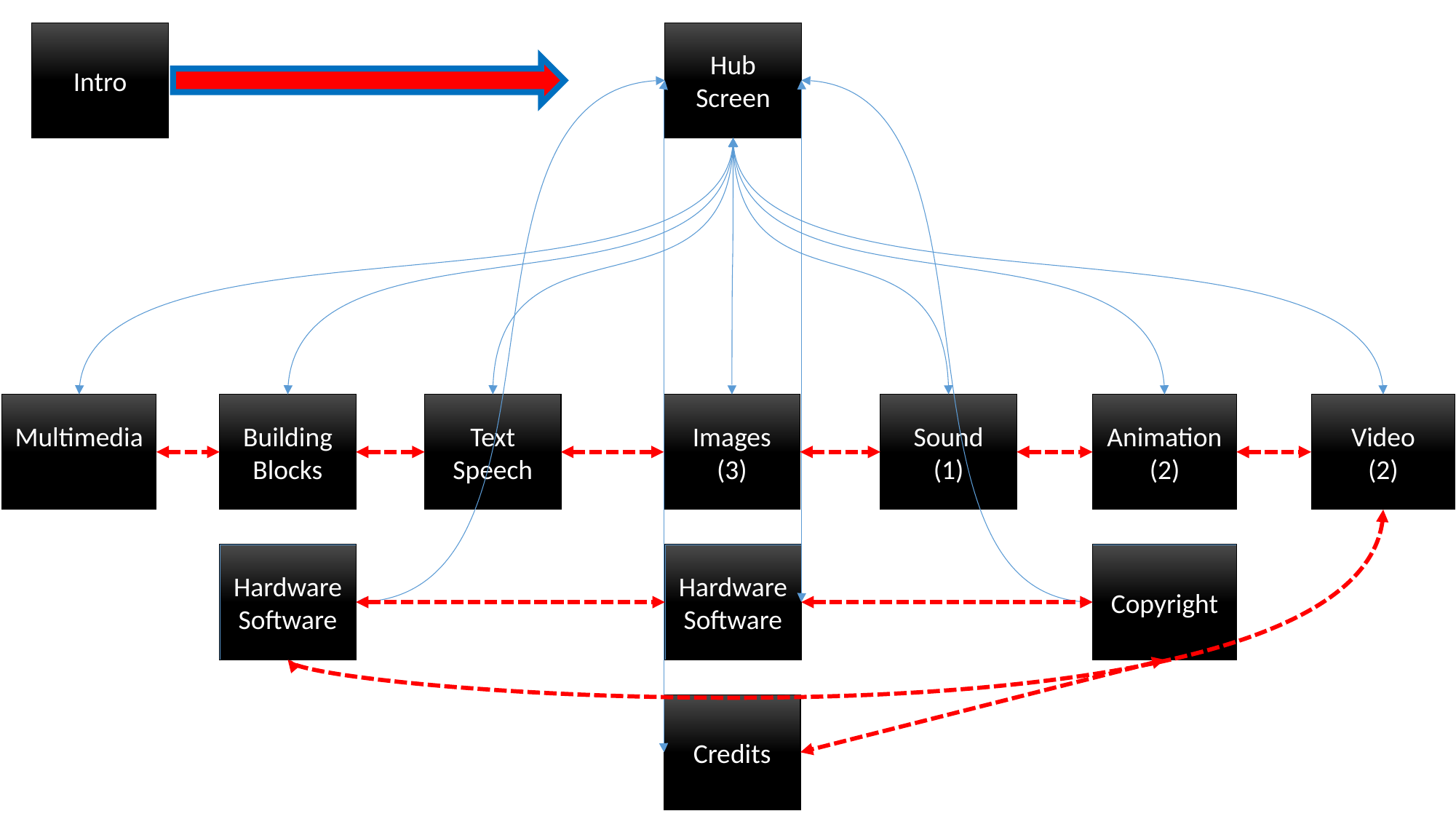

Intro
Hub
Screen

Multimedia

Building Blocks
Text Speech
Images
(3)
Sound
(1)
Animation
(2)
Video
(2)
HardwareSoftware
HardwareSoftware
Copyright
Credits